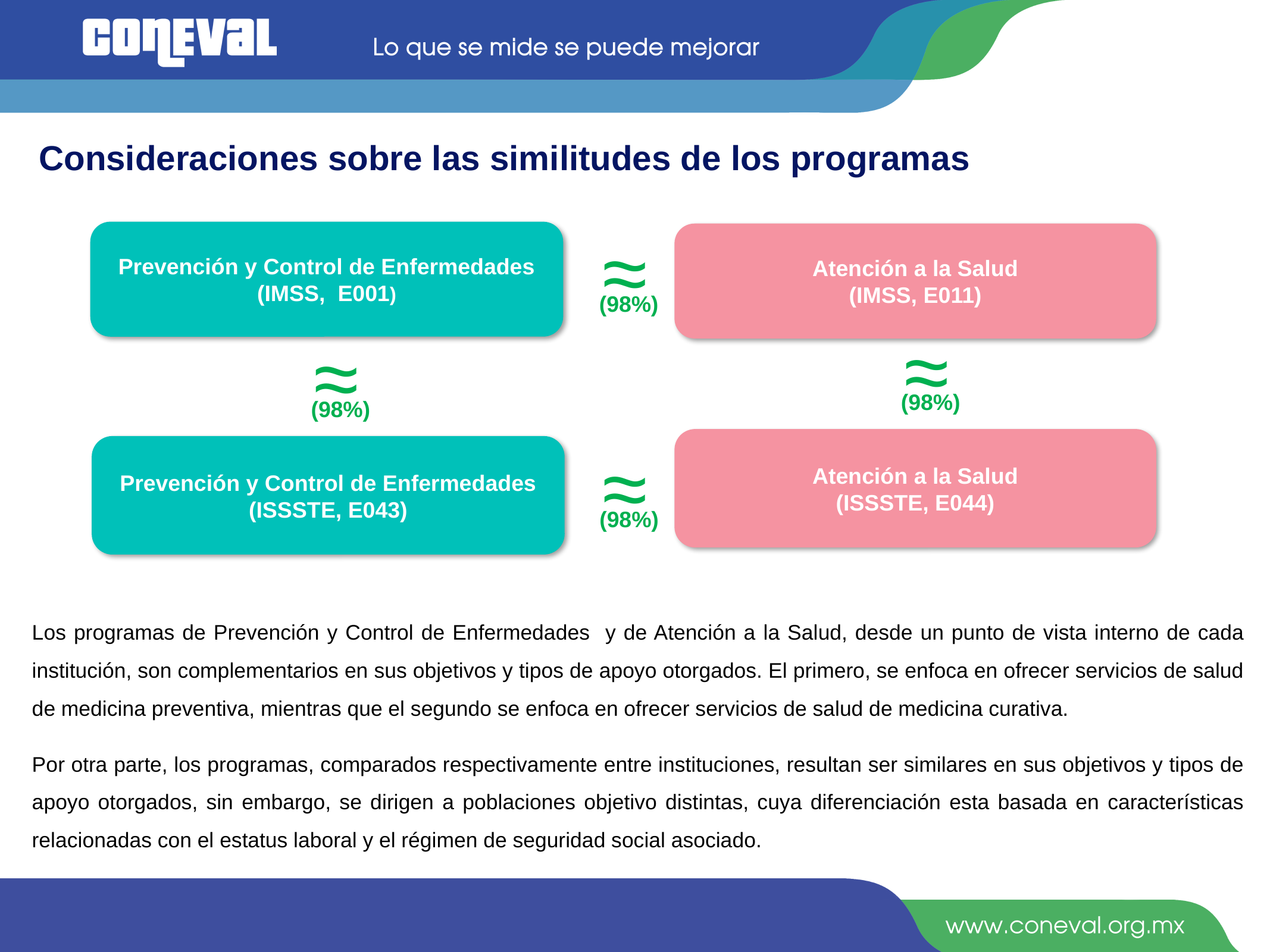

Consideraciones sobre las similitudes de los programas

≈
Prevención y Control de Enfermedades (IMSS,  E001)
Atención a la Salud
(IMSS, E011)
Atención a la Salud
(ISSSTE, E044)
Prevención y Control de Enfermedades (ISSSTE, E043)
(98%)
≈
≈
(98%)
(98%)
≈
(98%)
Los programas de Prevención y Control de Enfermedades  y de Atención a la Salud, desde un punto de vista interno de cada institución, son complementarios en sus objetivos y tipos de apoyo otorgados. El primero, se enfoca en ofrecer servicios de salud de medicina preventiva, mientras que el segundo se enfoca en ofrecer servicios de salud de medicina curativa.

Por otra parte, los programas, comparados respectivamente entre instituciones, resultan ser similares en sus objetivos y tipos de apoyo otorgados, sin embargo, se dirigen a poblaciones objetivo distintas, cuya diferenciación esta basada en características relacionadas con el estatus laboral y el régimen de seguridad social asociado.